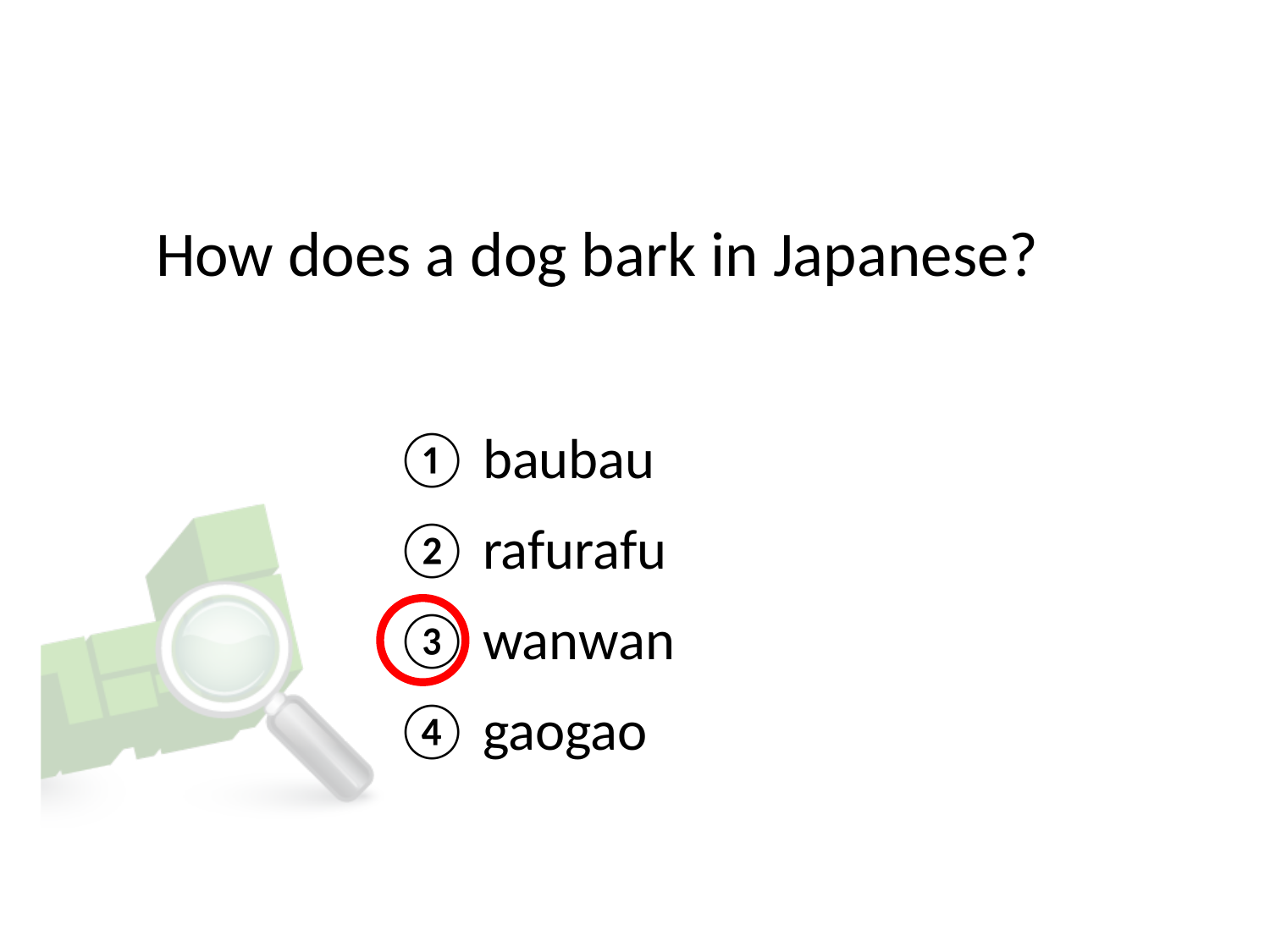

# How does a dog bark in Japanese?
① baubau
② rafurafu
③ wanwan
④ gaogao